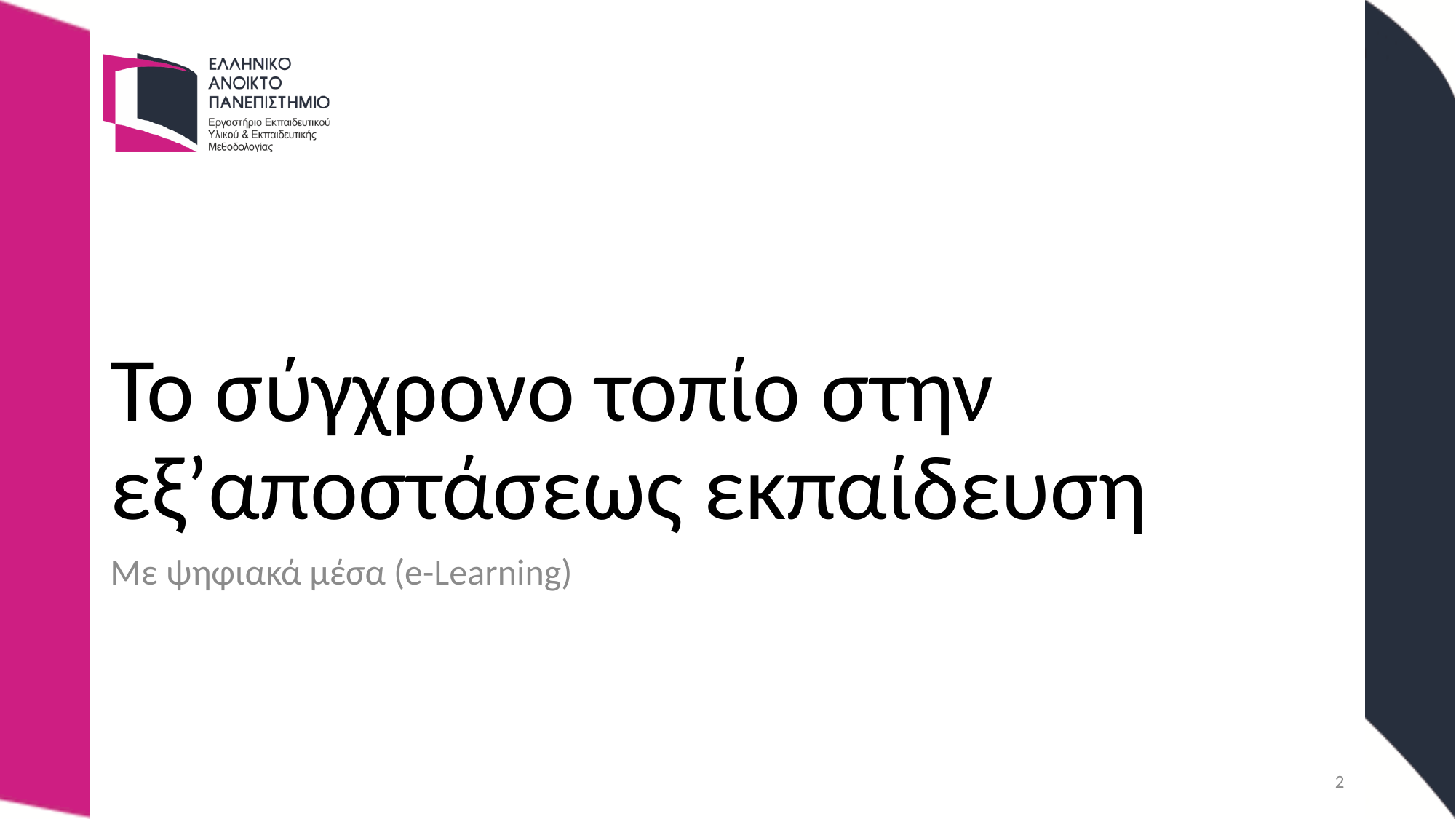

# Το σύγχρονο τοπίο στην εξ’αποστάσεως εκπαίδευση
Με ψηφιακά μέσα (e-Learning)
2